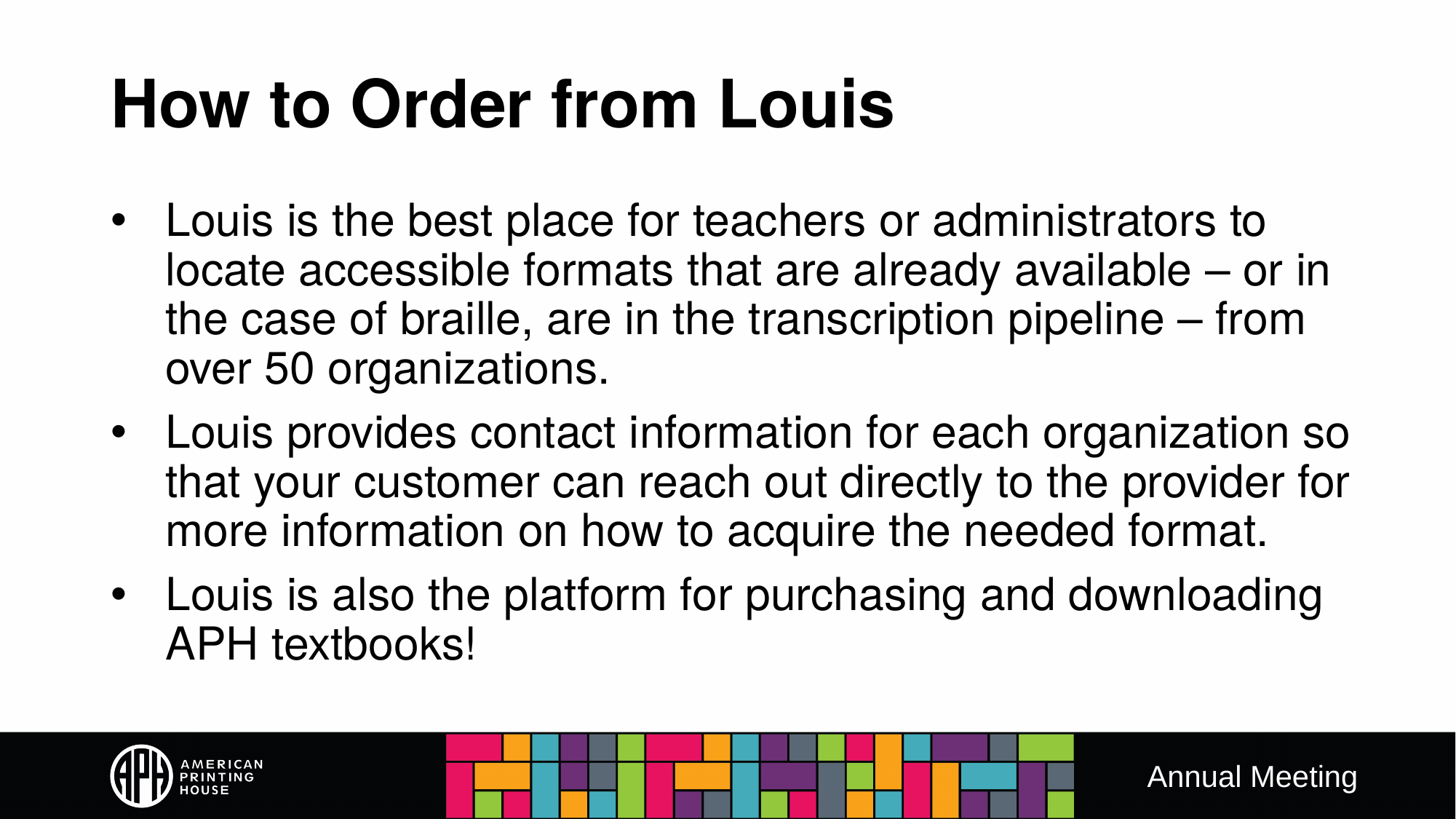

# How to Order from Louis
Louis is the best place for teachers or administrators to locate accessible formats that are already available – or in the case of braille, are in the transcription pipeline – from over 50 organizations.
Louis provides contact information for each organization so that your customer can reach out directly to the provider for more information on how to acquire the needed format.
Louis is also the platform for purchasing and downloading APH textbooks!